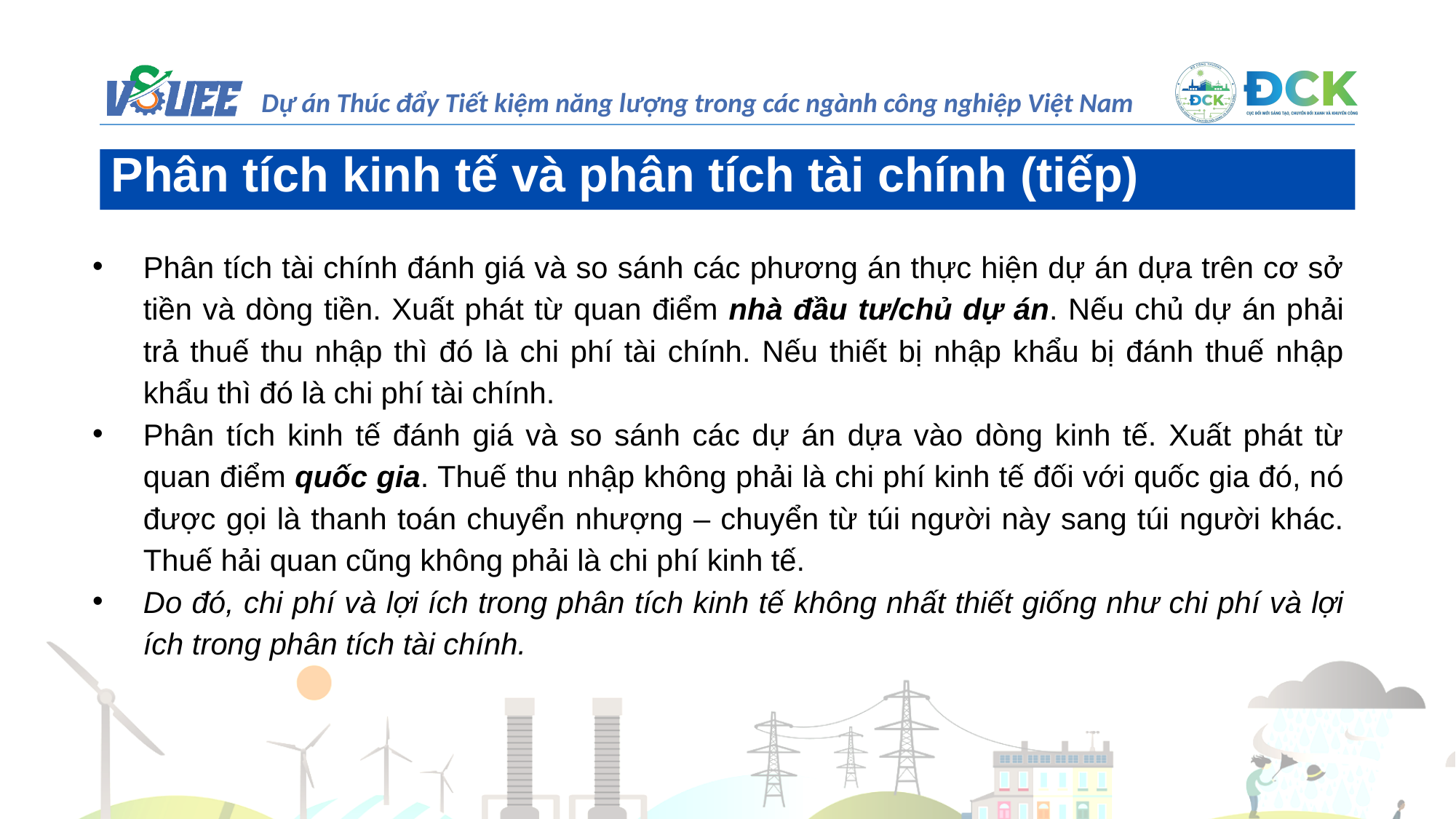

Phân tích kinh tế và phân tích tài chính (tiếp)
Phân tích tài chính đánh giá và so sánh các phương án thực hiện dự án dựa trên cơ sở tiền và dòng tiền. Xuất phát từ quan điểm nhà đầu tư/chủ dự án. Nếu chủ dự án phải trả thuế thu nhập thì đó là chi phí tài chính. Nếu thiết bị nhập khẩu bị đánh thuế nhập khẩu thì đó là chi phí tài chính.
Phân tích kinh tế đánh giá và so sánh các dự án dựa vào dòng kinh tế. Xuất phát từ quan điểm quốc gia. Thuế thu nhập không phải là chi phí kinh tế đối với quốc gia đó, nó được gọi là thanh toán chuyển nhượng – chuyển từ túi người này sang túi người khác. Thuế hải quan cũng không phải là chi phí kinh tế.
Do đó, chi phí và lợi ích trong phân tích kinh tế không nhất thiết giống như chi phí và lợi ích trong phân tích tài chính.